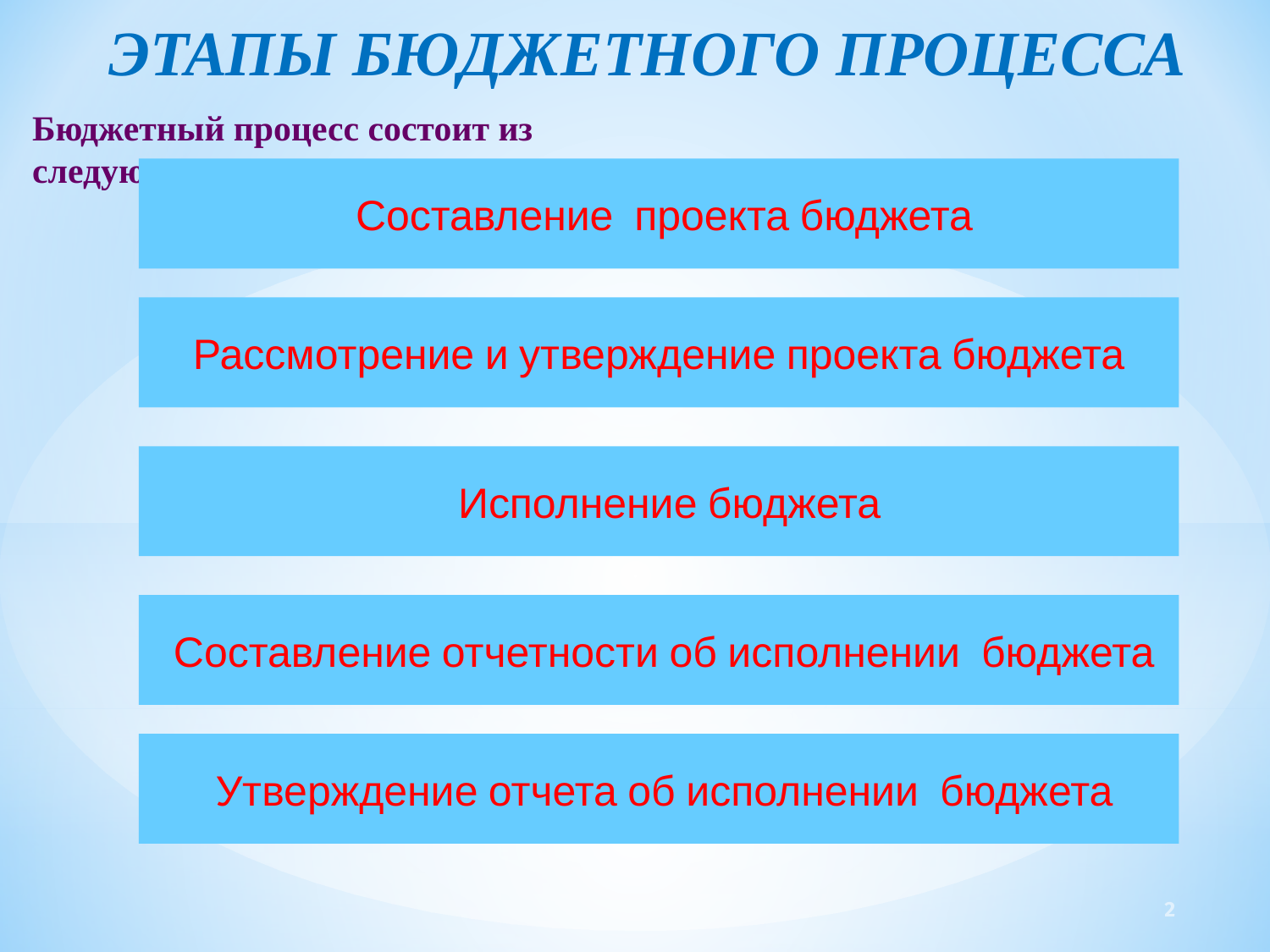

Этапы бюджетного процесса
Бюджетный процесс состоит из следующих этапов:
 Составление  проекта бюджета
Рассмотрение и утверждение проекта бюджета
  Исполнение бюджета
 Составление отчетности об исполнении  бюджета
 Утверждение отчета об исполнении  бюджета
2